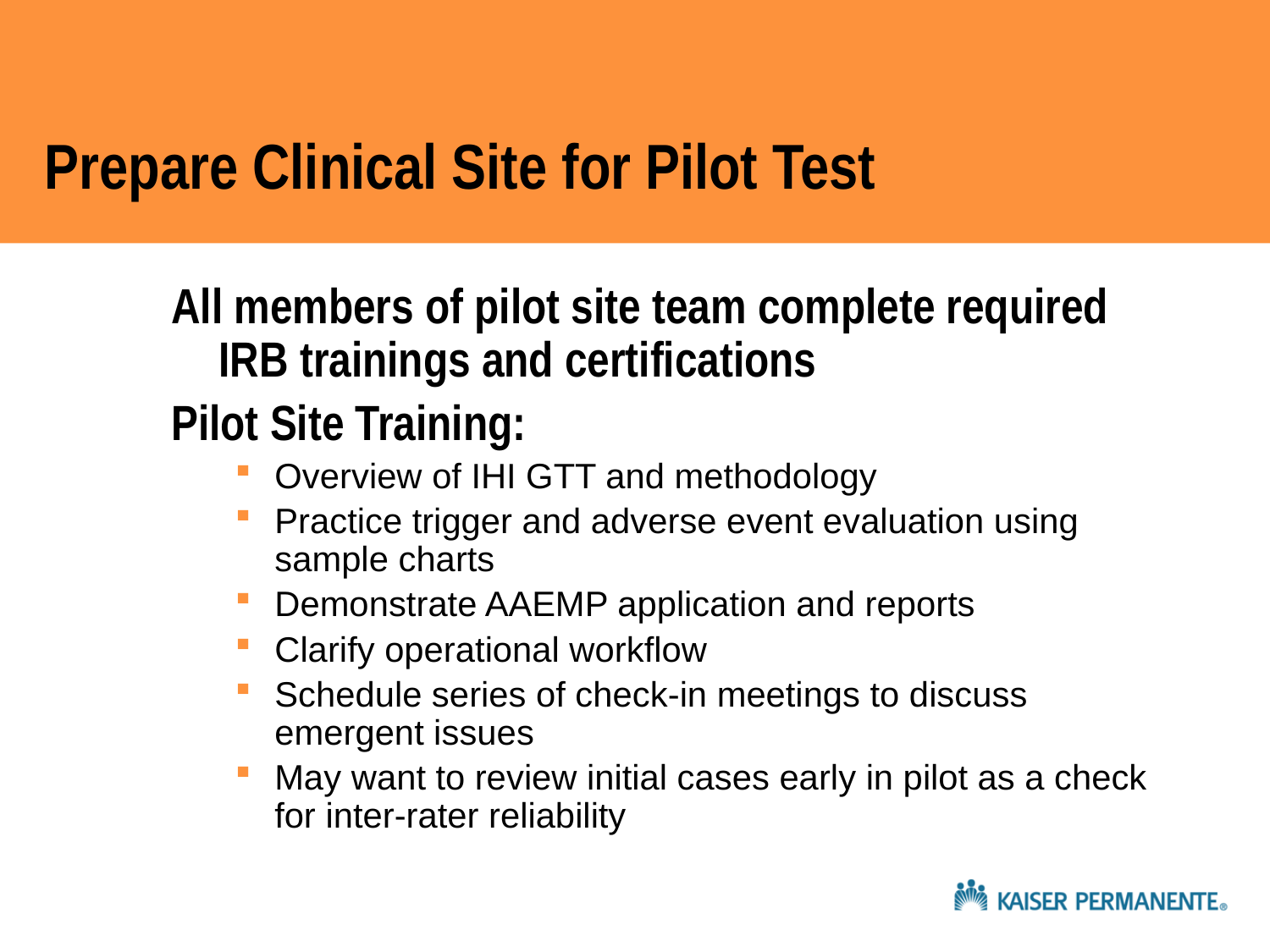

# Prepare Clinical Site for Pilot Test
All members of pilot site team complete required IRB trainings and certifications
Pilot Site Training:
Overview of IHI GTT and methodology
Practice trigger and adverse event evaluation using sample charts
Demonstrate AAEMP application and reports
Clarify operational workflow
Schedule series of check-in meetings to discuss emergent issues
May want to review initial cases early in pilot as a check for inter-rater reliability